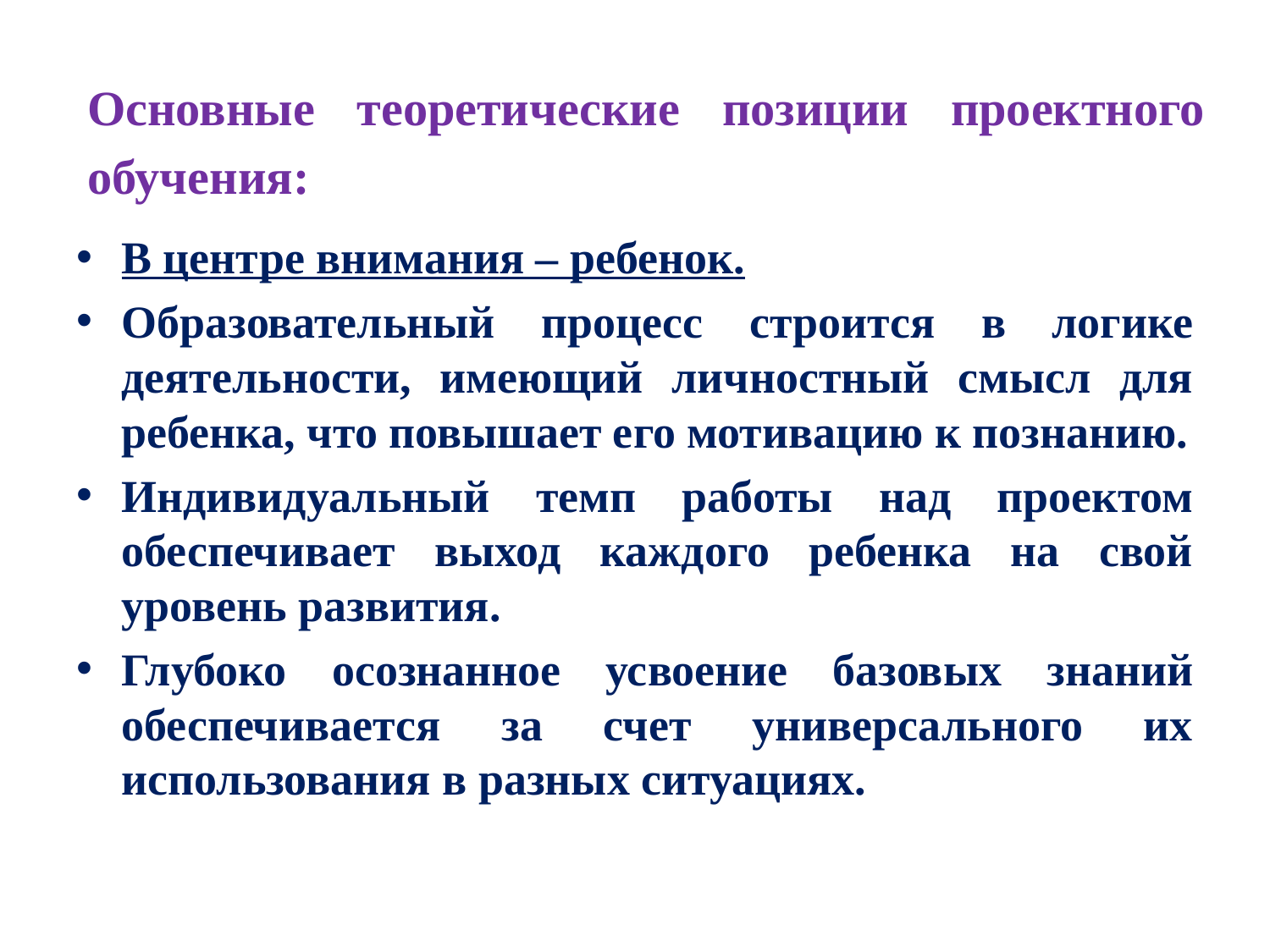

# Основные теоретические позиции проектного обучения:
В центре внимания – ребенок.
Образовательный процесс строится в логике деятельности, имеющий личностный смысл для ребенка, что повышает его мотивацию к познанию.
Индивидуальный темп работы над проектом обеспечивает выход каждого ребенка на свой уровень развития.
Глубоко осознанное усвоение базовых знаний обеспечивается за счет универсального их использования в разных ситуациях.